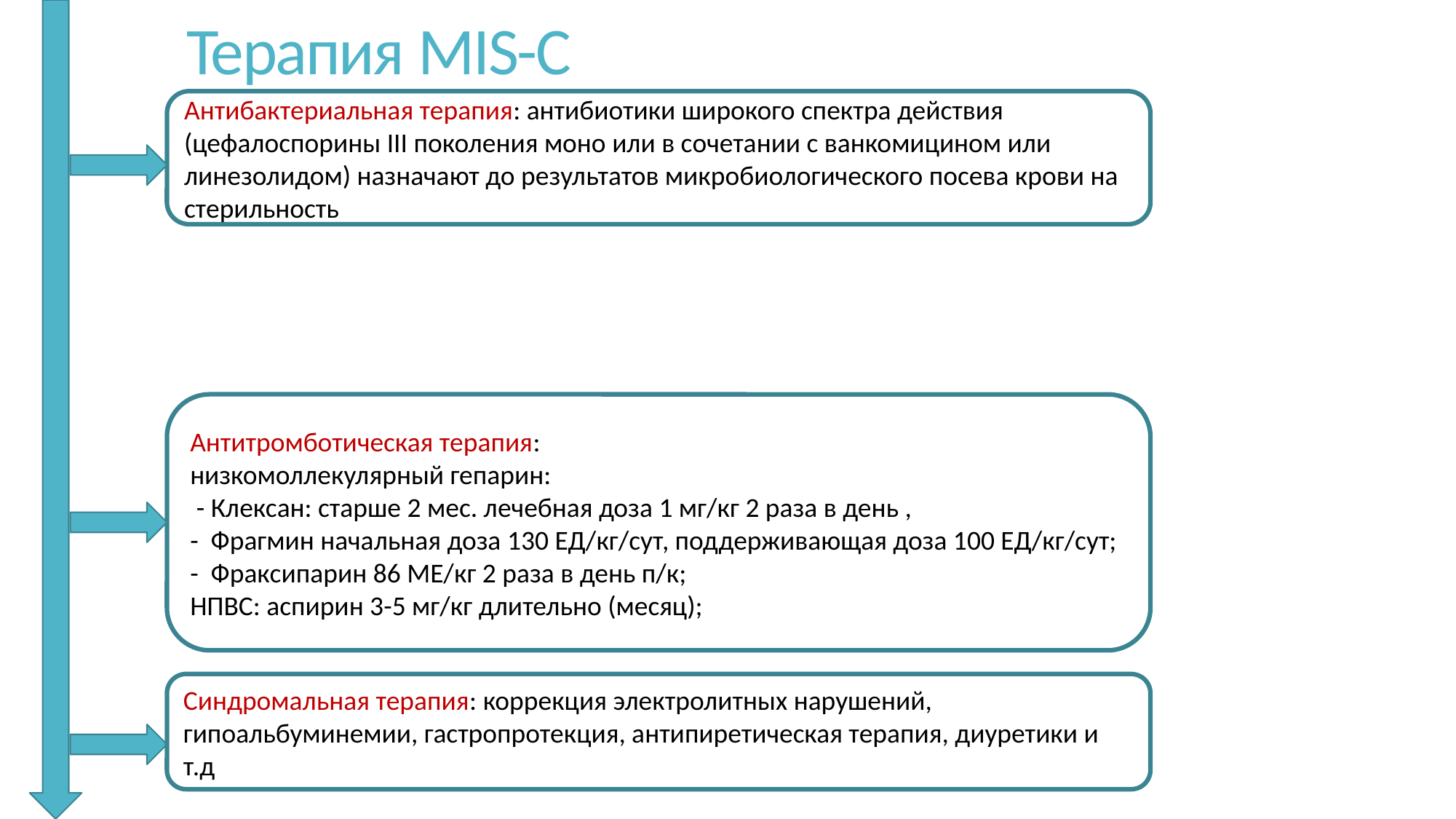

# Терапия MIS-C
Антибактериальная терапия: антибиотики широкого спектра действия (цефалоспорины III поколения моно или в сочетании с ванкомицином или линезолидом) назначают до результатов микробиологического посева крови на стерильность

Антитромботическая терапия:
низкомоллекулярный гепарин:
 - Клексан: старше 2 мес. лечебная доза 1 мг/кг 2 раза в день ,
-  Фрагмин начальная доза 130 ЕД/кг/сут, поддерживающая доза 100 ЕД/кг/сут;
-  Фраксипарин 86 МЕ/кг 2 раза в день п/к;
НПВС: аспирин 3-5 мг/кг длительно (месяц);

Синдромальная терапия: коррекция электролитных нарушений, гипоальбуминемии, гастропротекция, антипиретическая терапия, диуретики и т.д